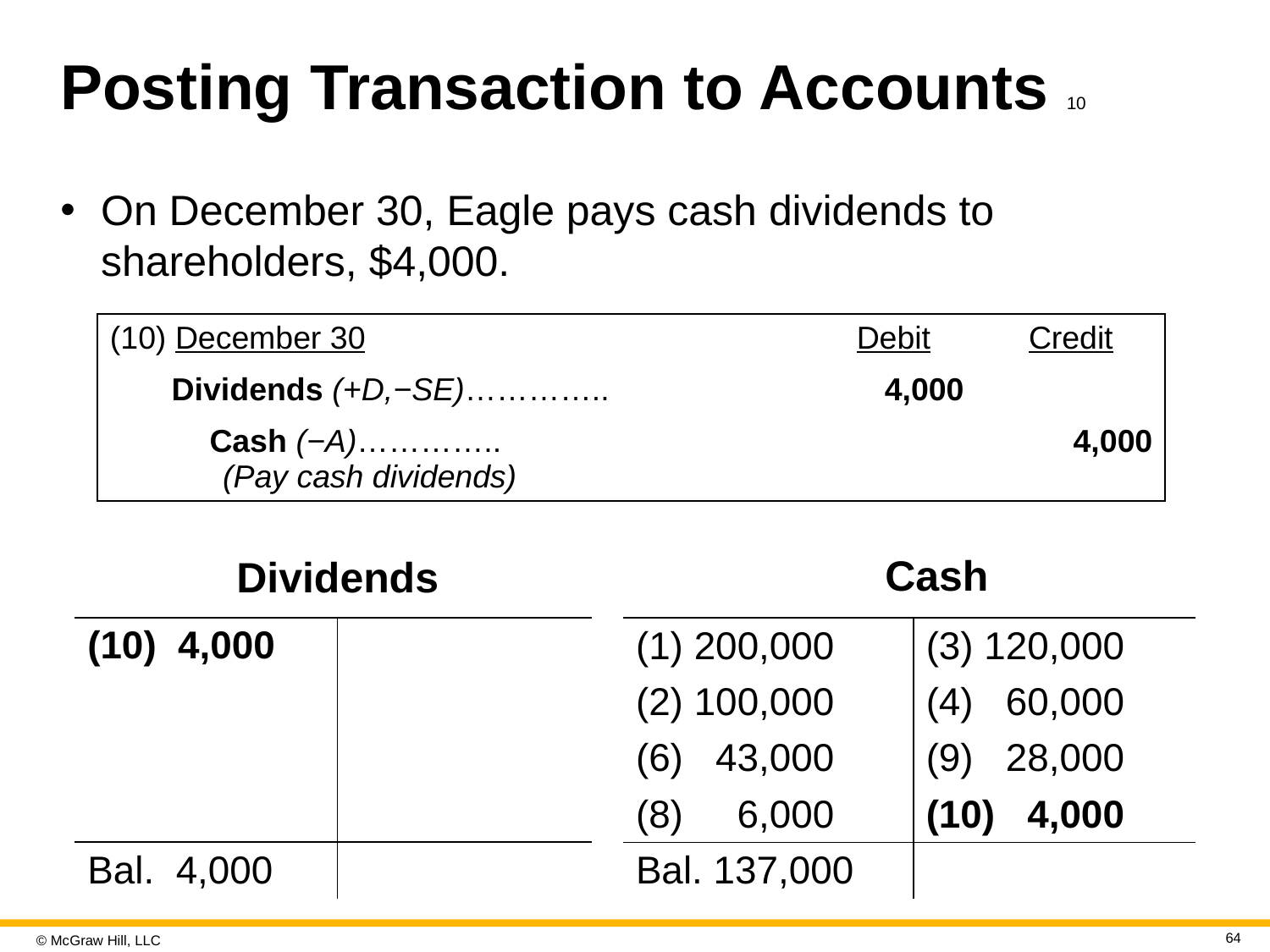

# Posting Transaction to Accounts 10
On December 30, Eagle pays cash dividends to shareholders, $4,000.
| (10) December 30 | Debit | Credit |
| --- | --- | --- |
| Dividends (+D,−SE)………….. | 4,000 |  |
| Cash (−A)………….. (Pay cash dividends) |  | 4,000 |
Dividends
Cash
| (10) 4,000 |  |
| --- | --- |
|  |  |
|  |  |
|  |  |
| Bal. 4,000 |  |
| (1) 200,000 | (3) 120,000 |
| --- | --- |
| (2) 100,000 | (4) 60,000 |
| (6) 43,000 | (9) 28,000 |
| (8) 6,000 | (10) 4,000 |
| Bal. 137,000 |  |
64